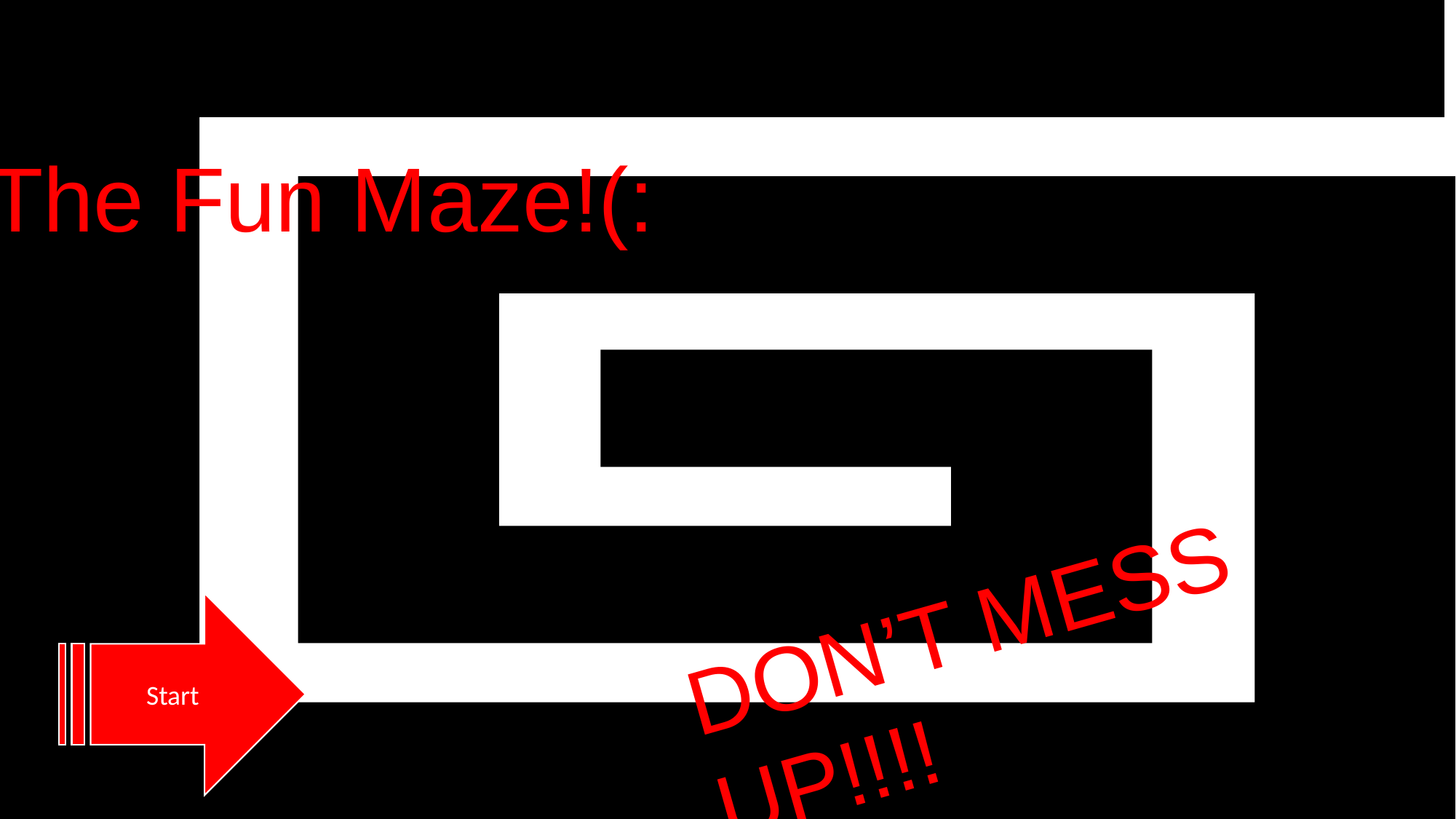

The Fun Maze!(:
DON’T MESS UP!!!!
Start